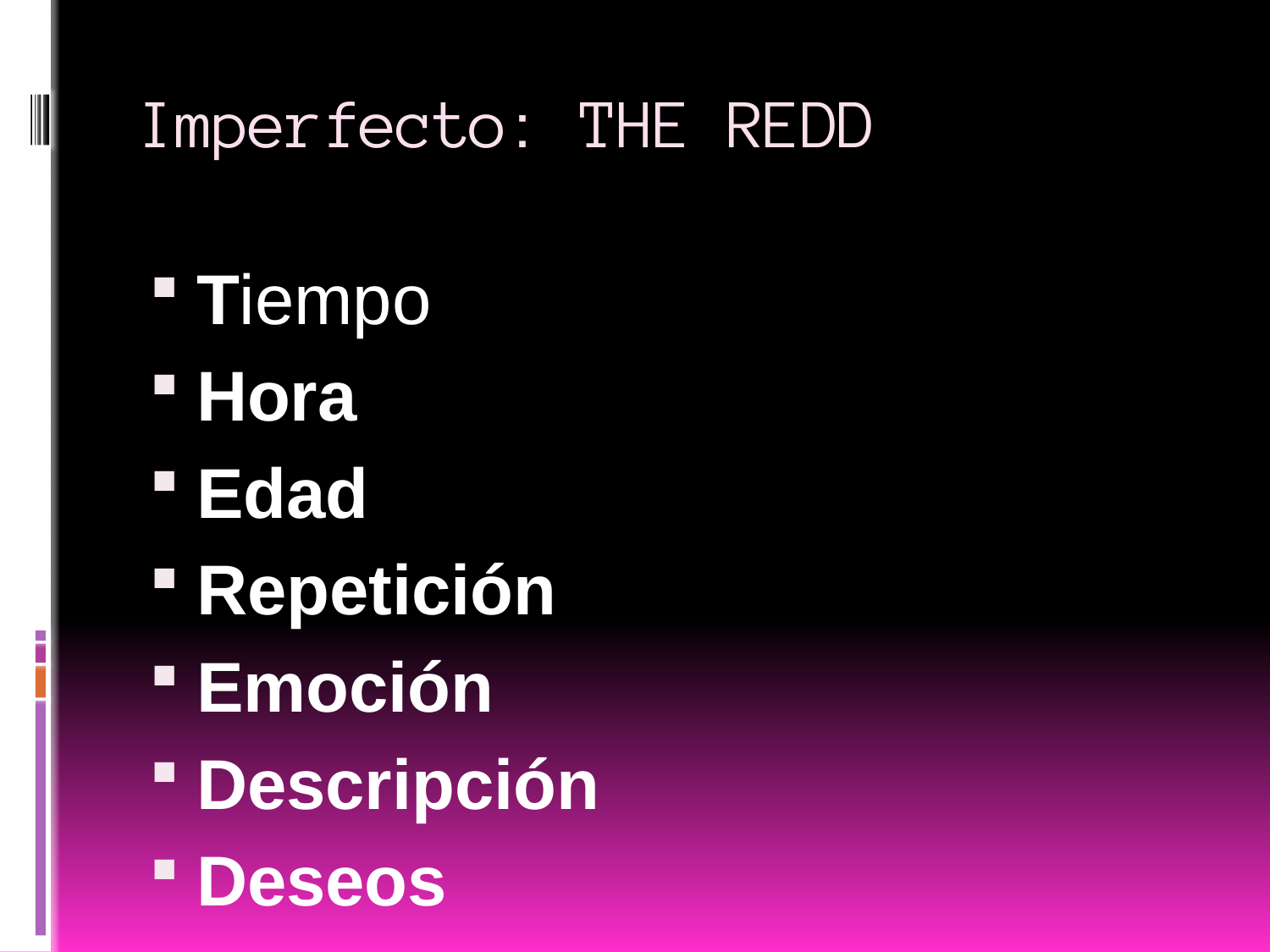

# Imperfecto: THE REDD
Tiempo
Hora
Edad
Repetición
Emoción
Descripción
Deseos